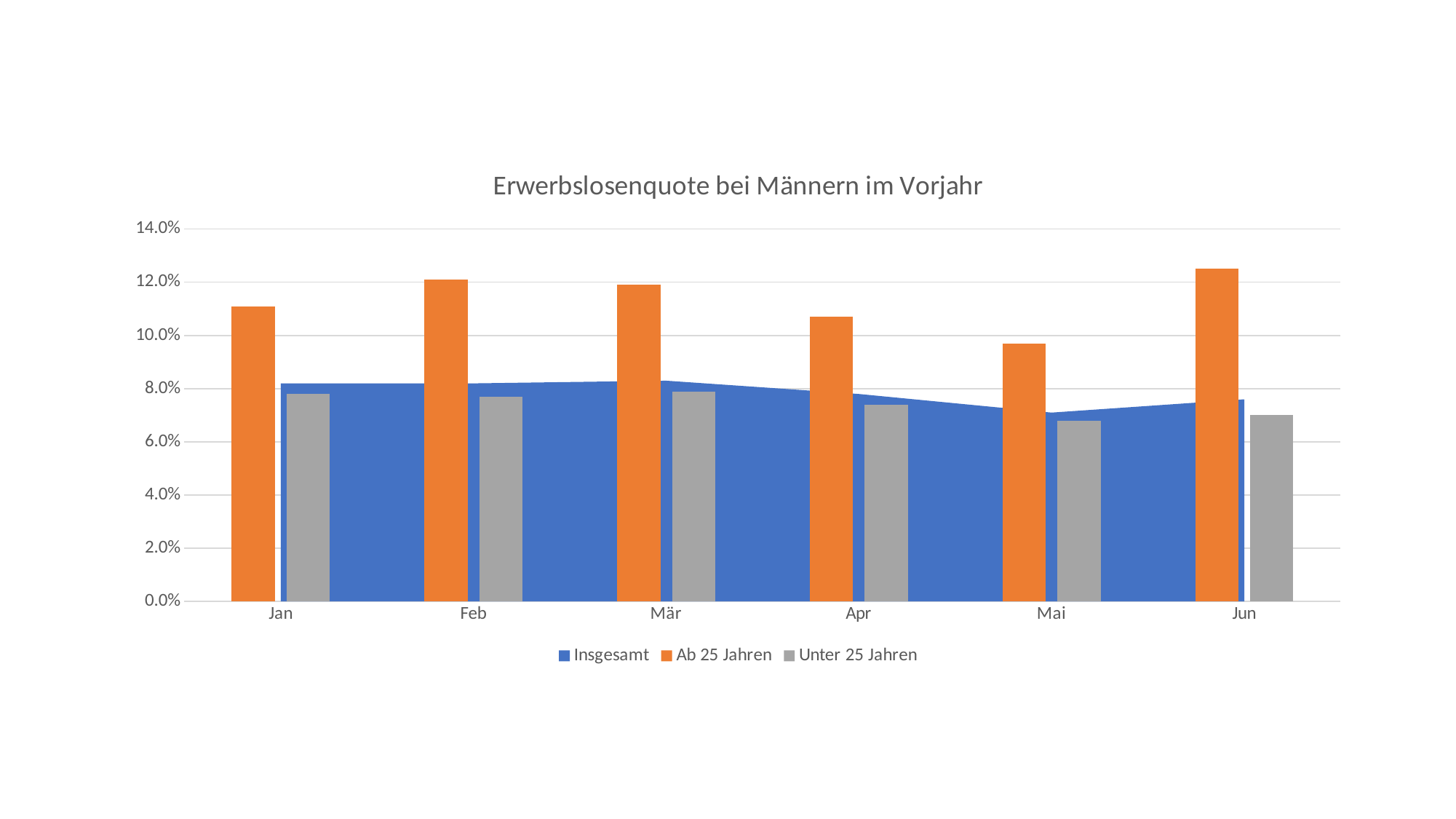

### Chart: Erwerbslosenquote bei Männern im Vorjahr

| Category | Insgesamt | Ab 25 Jahren | Unter 25 Jahren |
|---|---|---|---|
| Jan | 0.08199999999999999 | 0.111 | 0.078 |
| Feb | 0.08199999999999999 | 0.121 | 0.077 |
| Mär | 0.083 | 0.11900000000000001 | 0.079 |
| Apr | 0.078 | 0.107 | 0.07400000000000001 |
| Mai | 0.071 | 0.09699999999999999 | 0.068 |
| Jun | 0.076 | 0.125 | 0.07 |